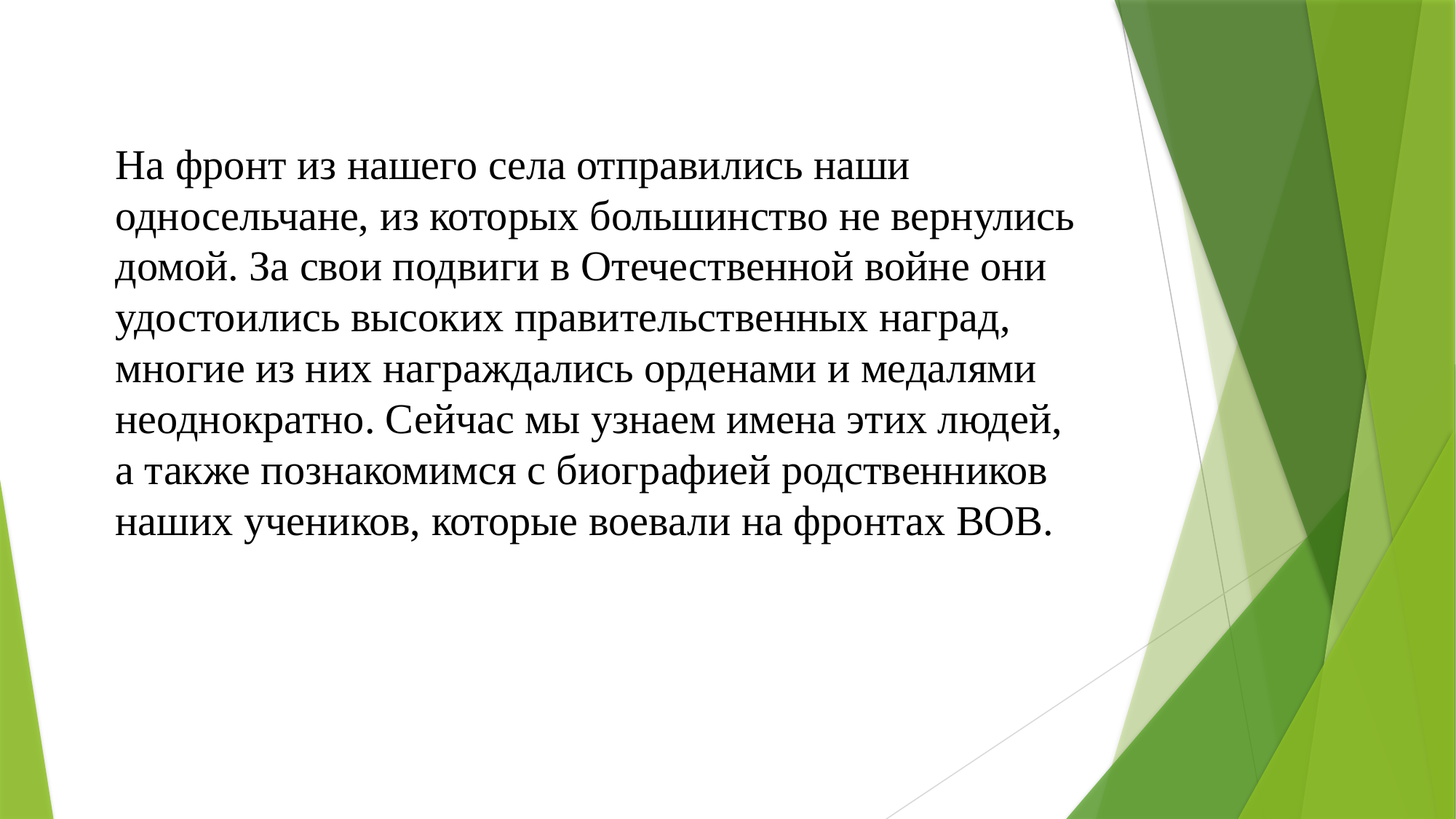

На фронт из нашего села отправились наши односельчане, из которых большинство не вернулись домой. За свои подвиги в Отечественной войне они  удостоились высоких правительственных наград, многие из них награждались орденами и медалями неоднократно. Сейчас мы узнаем имена этих людей, а также познакомимся с биографией родственников наших учеников, которые воевали на фронтах ВОВ.